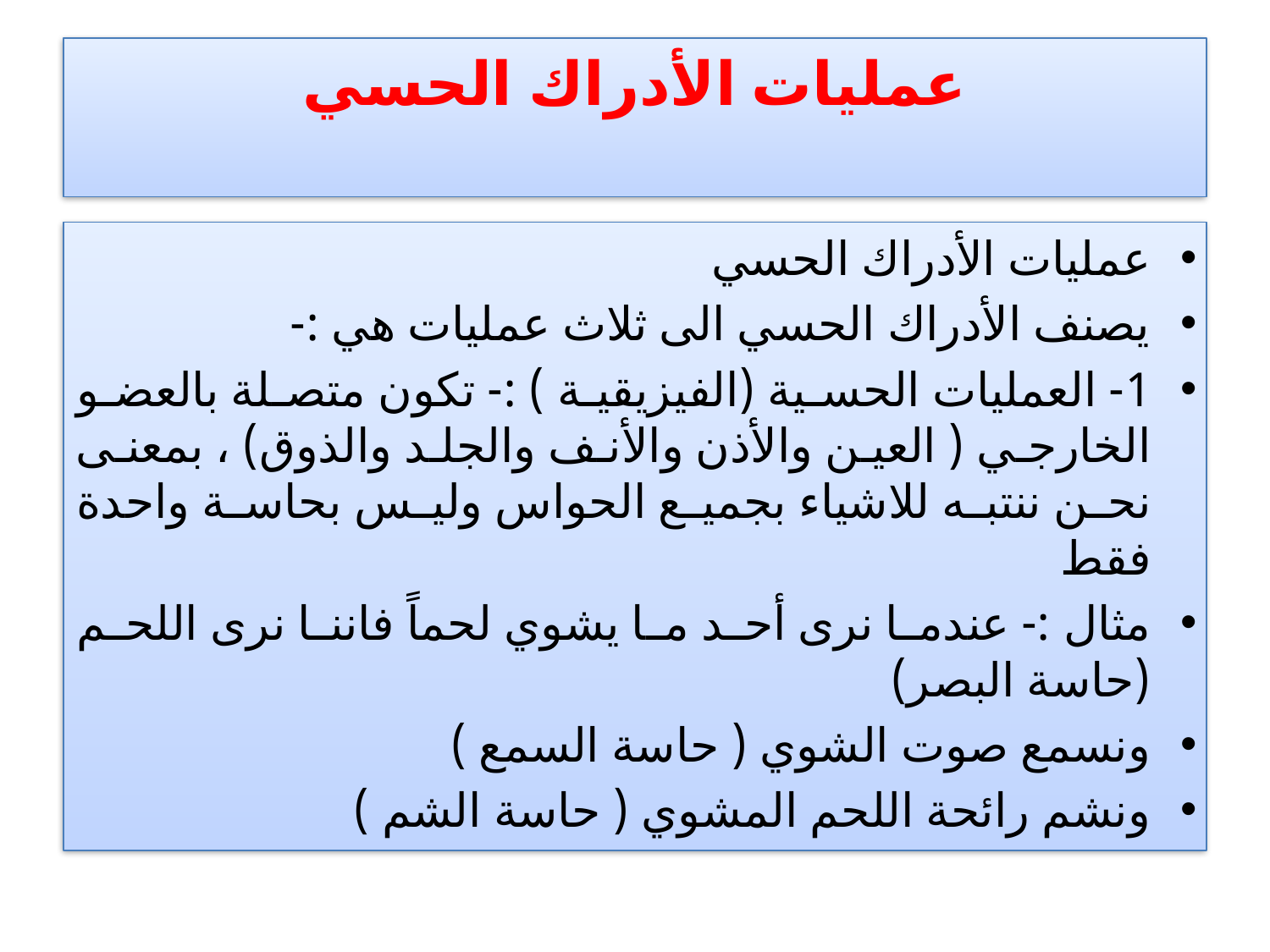

# عمليات الأدراك الحسي
عمليات الأدراك الحسي
يصنف الأدراك الحسي الى ثلاث عمليات هي :-
1- العمليات الحسية (الفيزيقية ) :- تكون متصلة بالعضو الخارجي ( العين والأذن والأنف والجلد والذوق) ، بمعنى نحن ننتبه للاشياء بجميع الحواس وليس بحاسة واحدة فقط
مثال :- عندما نرى أحد ما يشوي لحماً فاننا نرى اللحم (حاسة البصر)
ونسمع صوت الشوي ( حاسة السمع )
ونشم رائحة اللحم المشوي ( حاسة الشم )